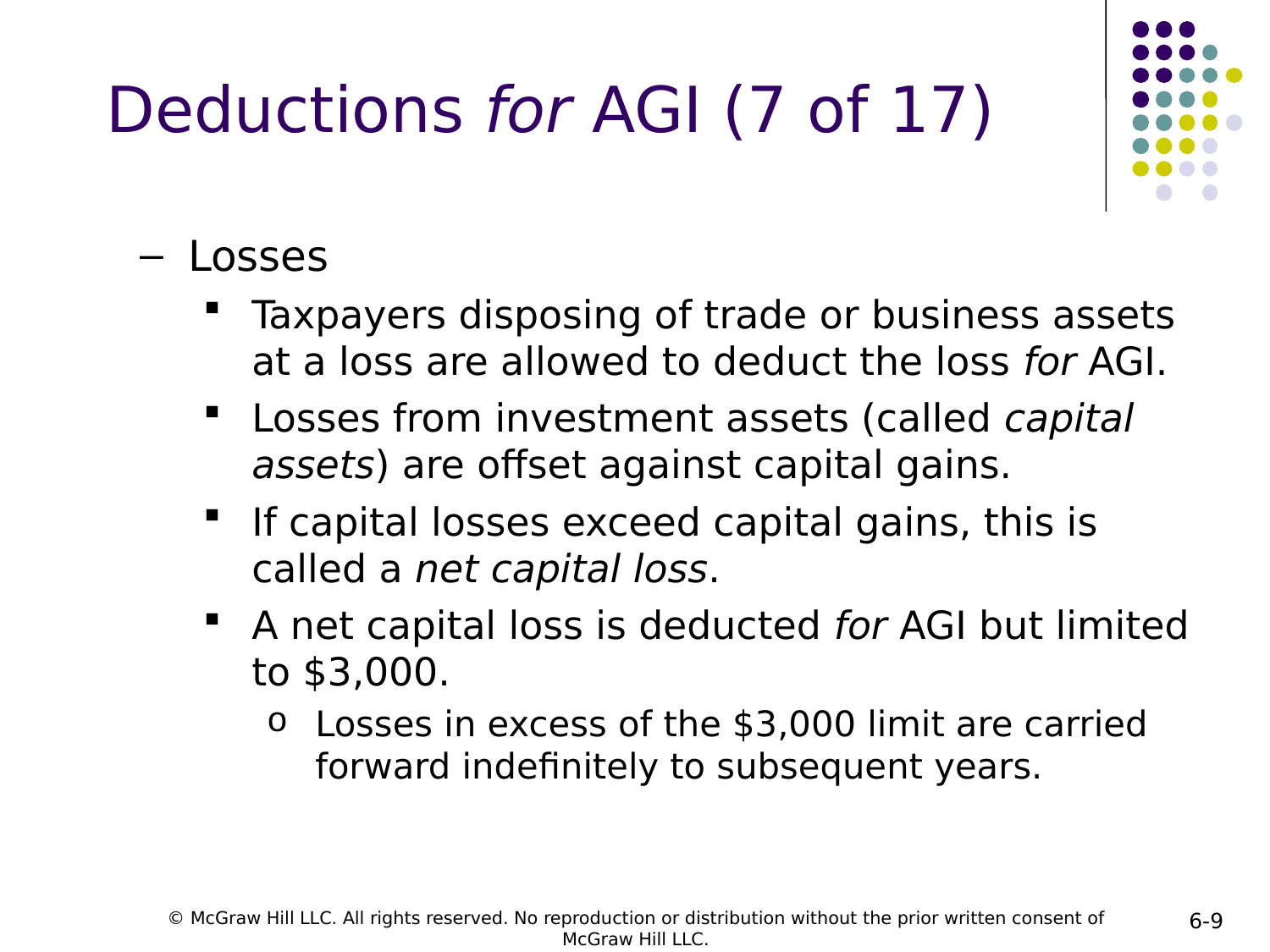

# Deductions for AGI (7 of 17)
Losses
Taxpayers disposing of trade or business assets at a loss are allowed to deduct the loss for AGI.
Losses from investment assets (called capital assets) are offset against capital gains.
If capital losses exceed capital gains, this is called a net capital loss.
A net capital loss is deducted for AGI but limited to $3,000.
Losses in excess of the $3,000 limit are carried forward indefinitely to subsequent years.